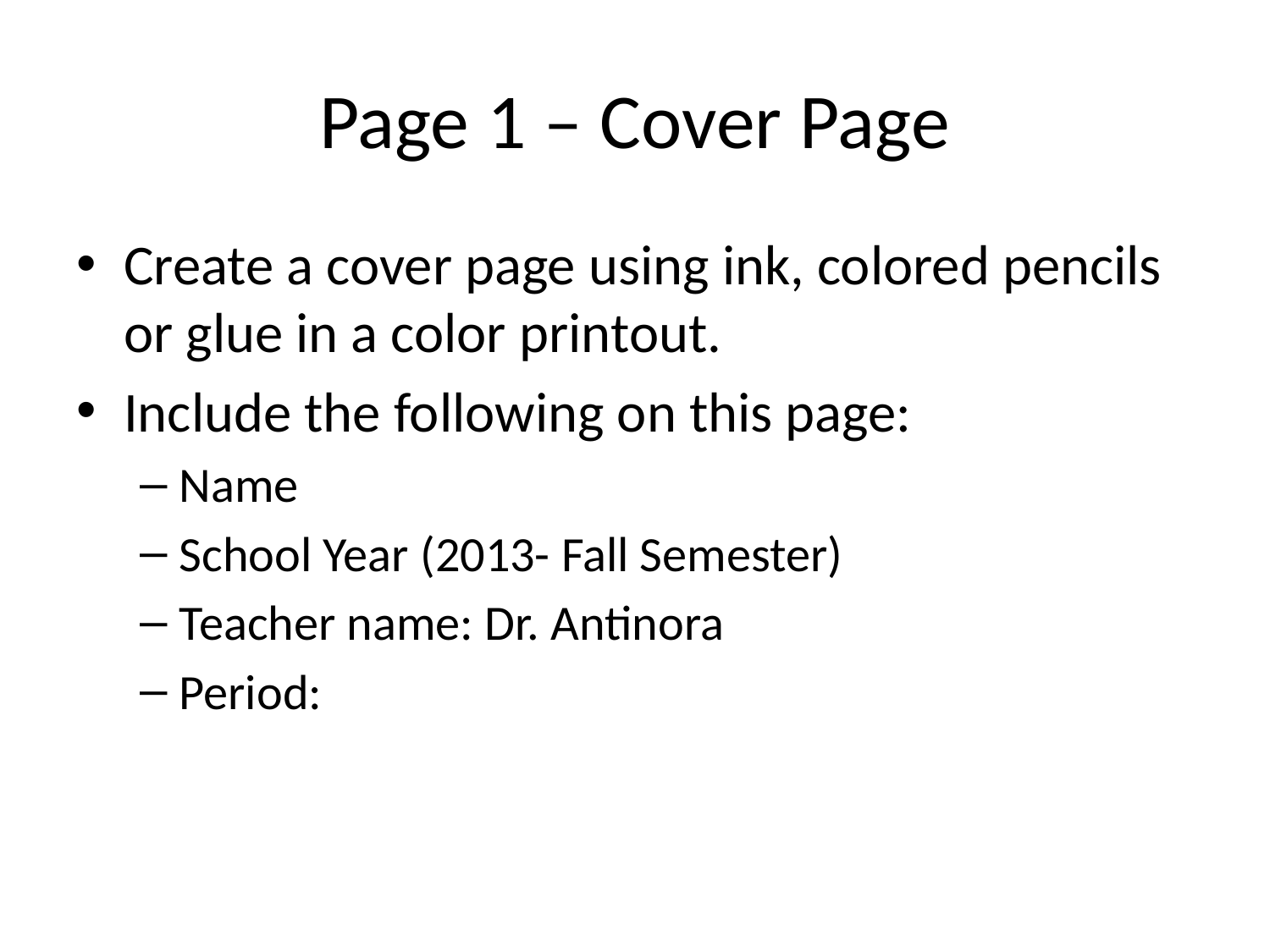

# Page 1 – Cover Page
Create a cover page using ink, colored pencils or glue in a color printout.
Include the following on this page:
Name
School Year (2013- Fall Semester)
Teacher name: Dr. Antinora
Period: